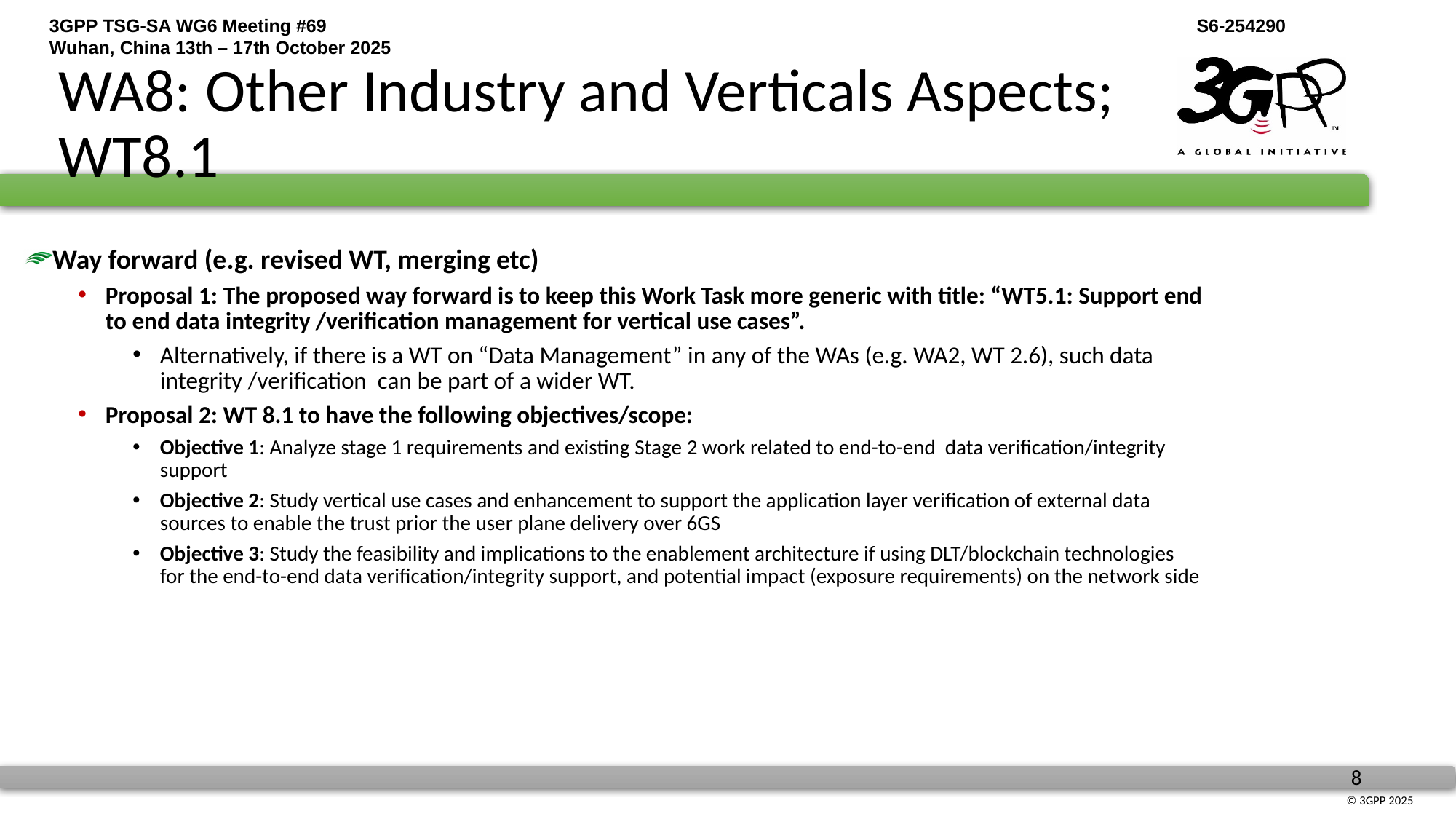

# WA8: Other Industry and Verticals Aspects; WT8.1
Way forward (e.g. revised WT, merging etc)
Proposal 1: The proposed way forward is to keep this Work Task more generic with title: “WT5.1: Support end to end data integrity /verification management for vertical use cases”.
Alternatively, if there is a WT on “Data Management” in any of the WAs (e.g. WA2, WT 2.6), such data integrity /verification  can be part of a wider WT.
Proposal 2: WT 8.1 to have the following objectives/scope:
Objective 1: Analyze stage 1 requirements and existing Stage 2 work related to end-to-end  data verification/integrity support
Objective 2: Study vertical use cases and enhancement to support the application layer verification of external data sources to enable the trust prior the user plane delivery over 6GS
Objective 3: Study the feasibility and implications to the enablement architecture if using DLT/blockchain technologies for the end-to-end data verification/integrity support, and potential impact (exposure requirements) on the network side